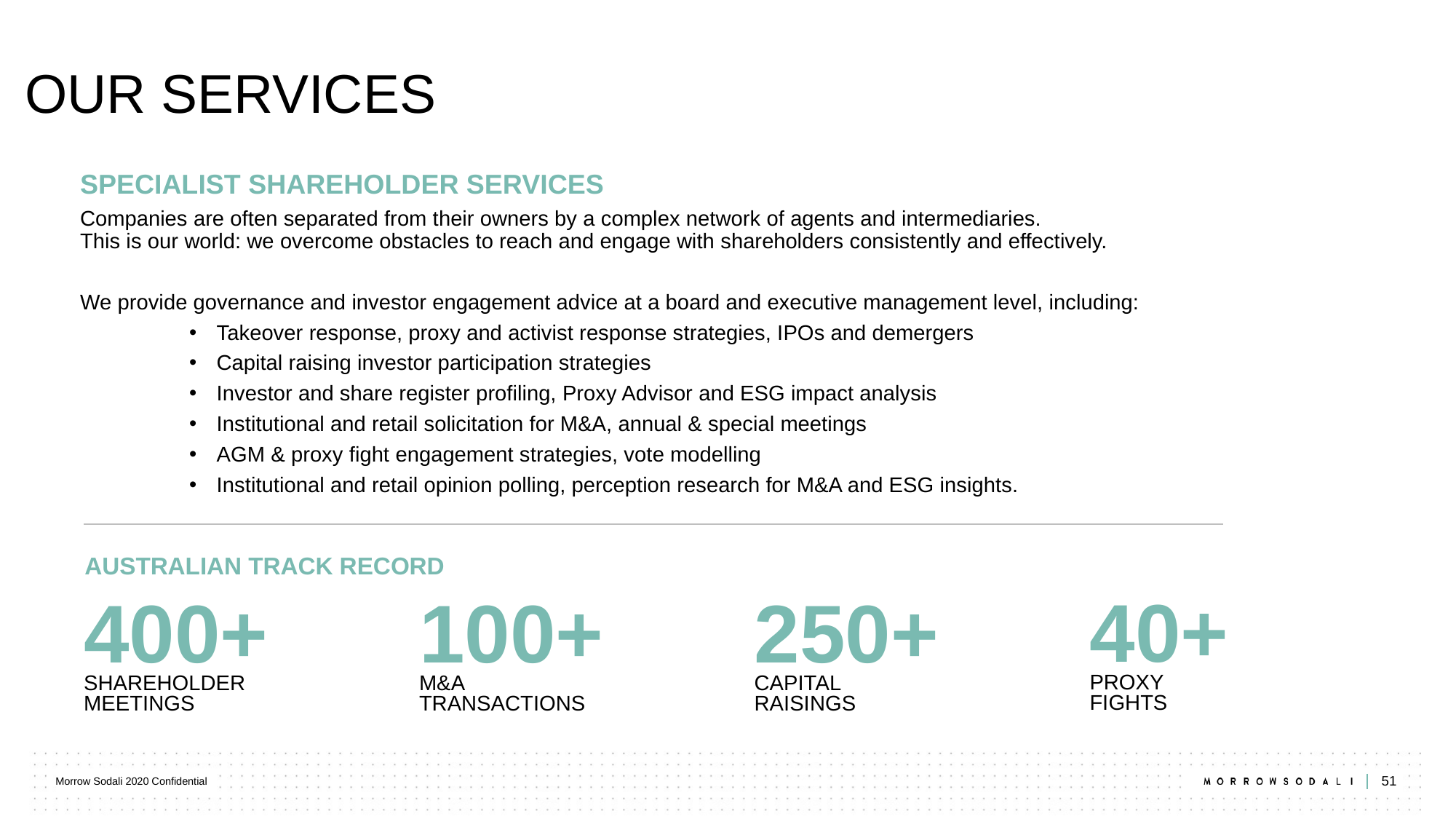

# OUR SERVICES
SPECIALIST SHAREHOLDER SERVICES
Companies are often separated from their owners by a complex network of agents and intermediaries.
This is our world: we overcome obstacles to reach and engage with shareholders consistently and effectively.

We provide governance and investor engagement advice at a board and executive management level, including:
Takeover response, proxy and activist response strategies, IPOs and demergers
Capital raising investor participation strategies
Investor and share register profiling, Proxy Advisor and ESG impact analysis
Institutional and retail solicitation for M&A, annual & special meetings
AGM & proxy fight engagement strategies, vote modelling
Institutional and retail opinion polling, perception research for M&A and ESG insights.

AUSTRALIAN track record
400+
SHAREHOLDER MEETINGS
100+
M&A
TRANSACTIONS
250+
Capital
raisings
40+
Proxy
fights